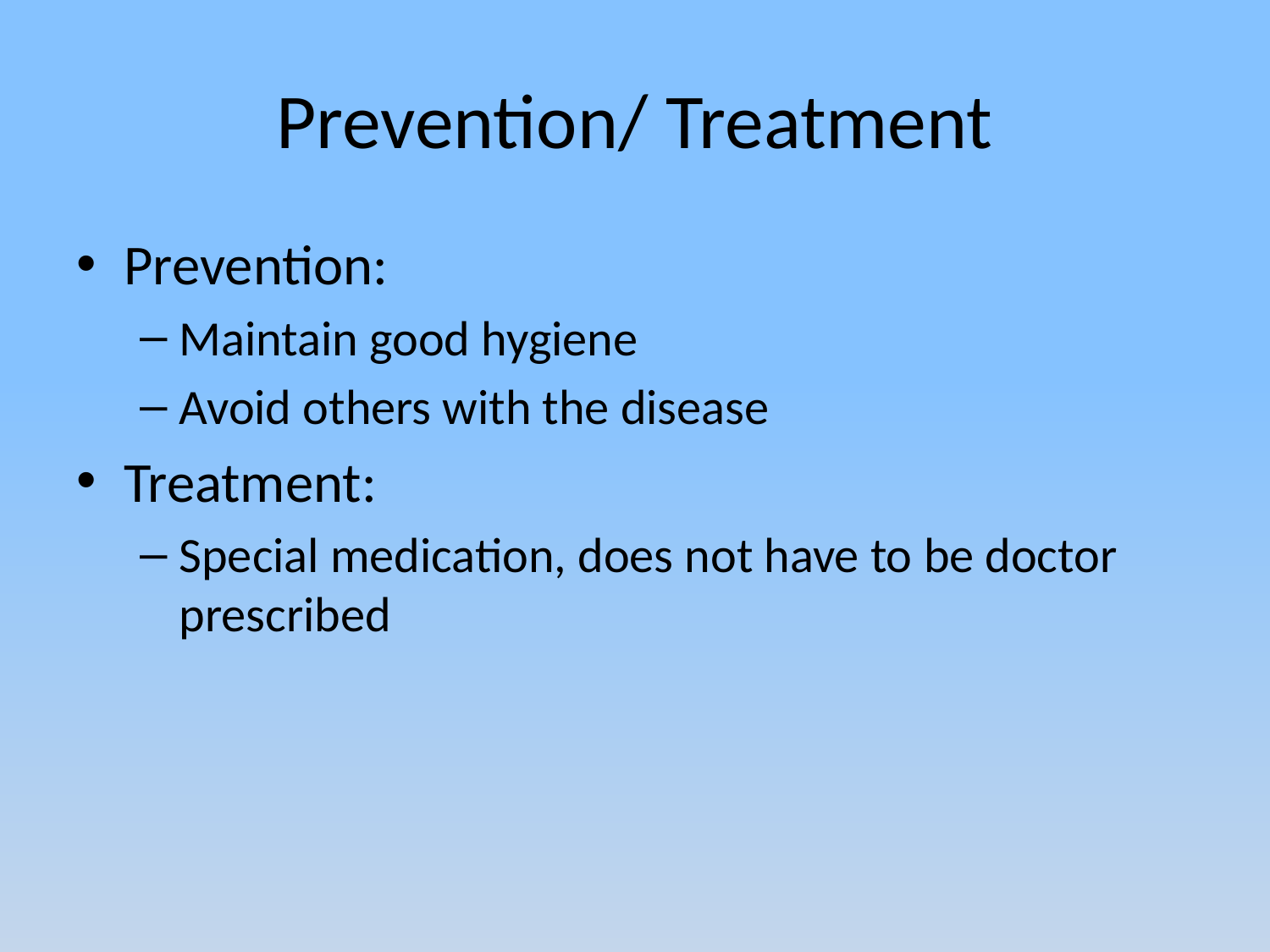

Prevention/ Treatment
Prevention:
Maintain good hygiene
Avoid others with the disease
Treatment:
Special medication, does not have to be doctor prescribed